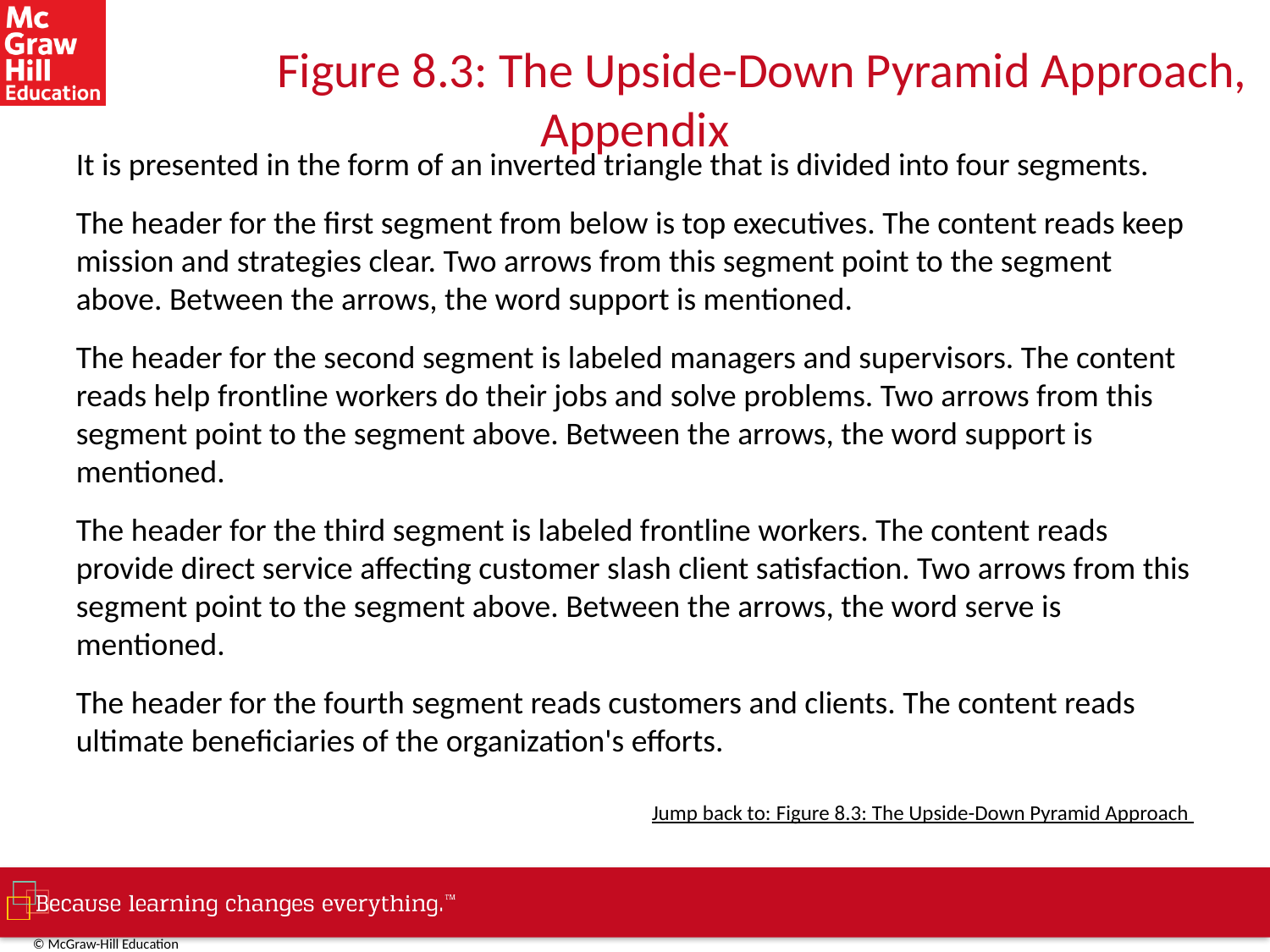

# Figure 8.3: The Upside-Down Pyramid Approach, Appendix
It is presented in the form of an inverted triangle that is divided into four segments.
The header for the first segment from below is top executives. The content reads keep mission and strategies clear. Two arrows from this segment point to the segment above. Between the arrows, the word support is mentioned.
The header for the second segment is labeled managers and supervisors. The content reads help frontline workers do their jobs and solve problems. Two arrows from this segment point to the segment above. Between the arrows, the word support is mentioned.
The header for the third segment is labeled frontline workers. The content reads provide direct service affecting customer slash client satisfaction. Two arrows from this segment point to the segment above. Between the arrows, the word serve is mentioned.
The header for the fourth segment reads customers and clients. The content reads ultimate beneficiaries of the organization's efforts.

Jump back to: Figure 8.3: The Upside-Down Pyramid Approach